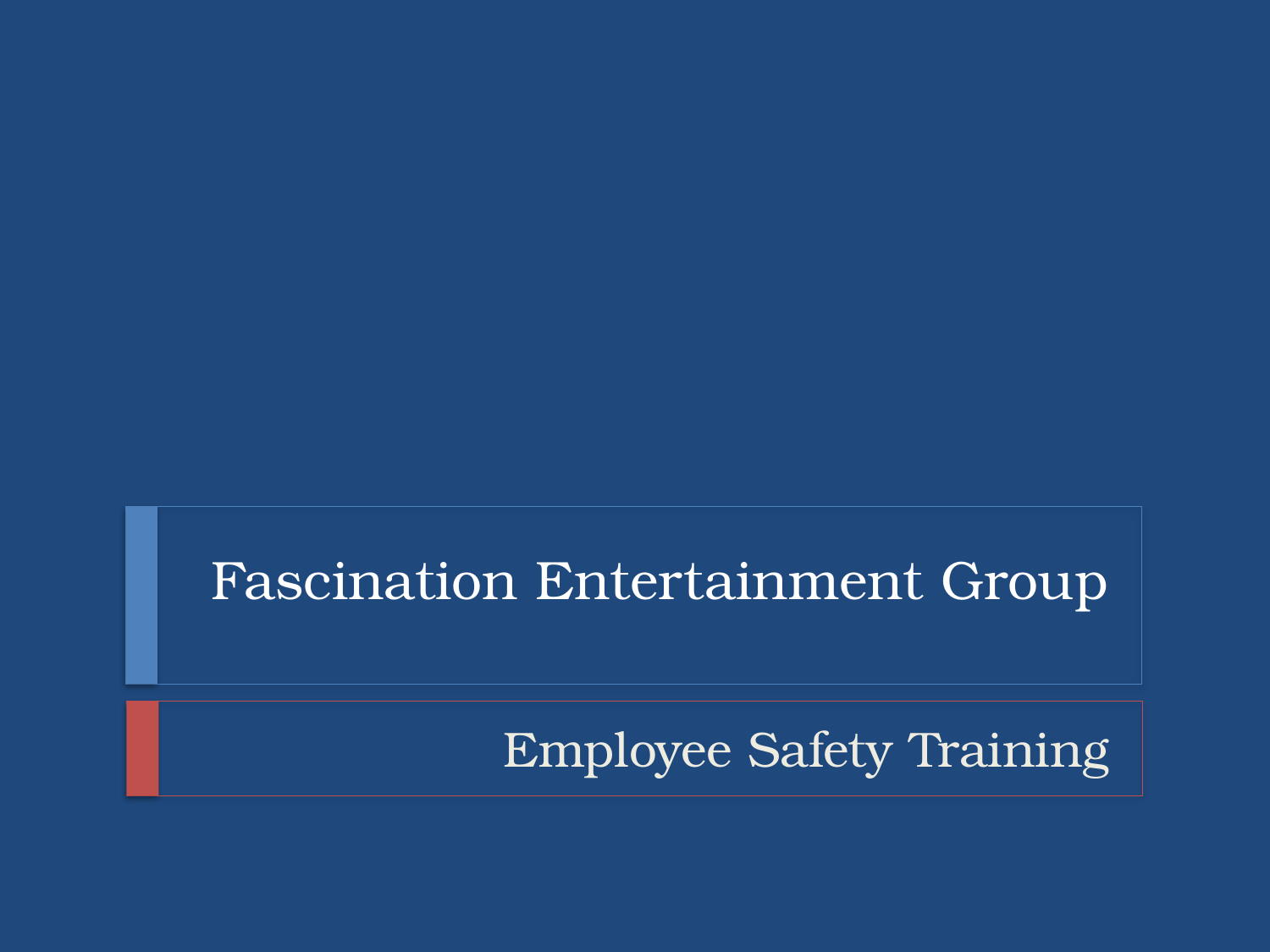

# Fascination Entertainment Group
Employee Safety Training